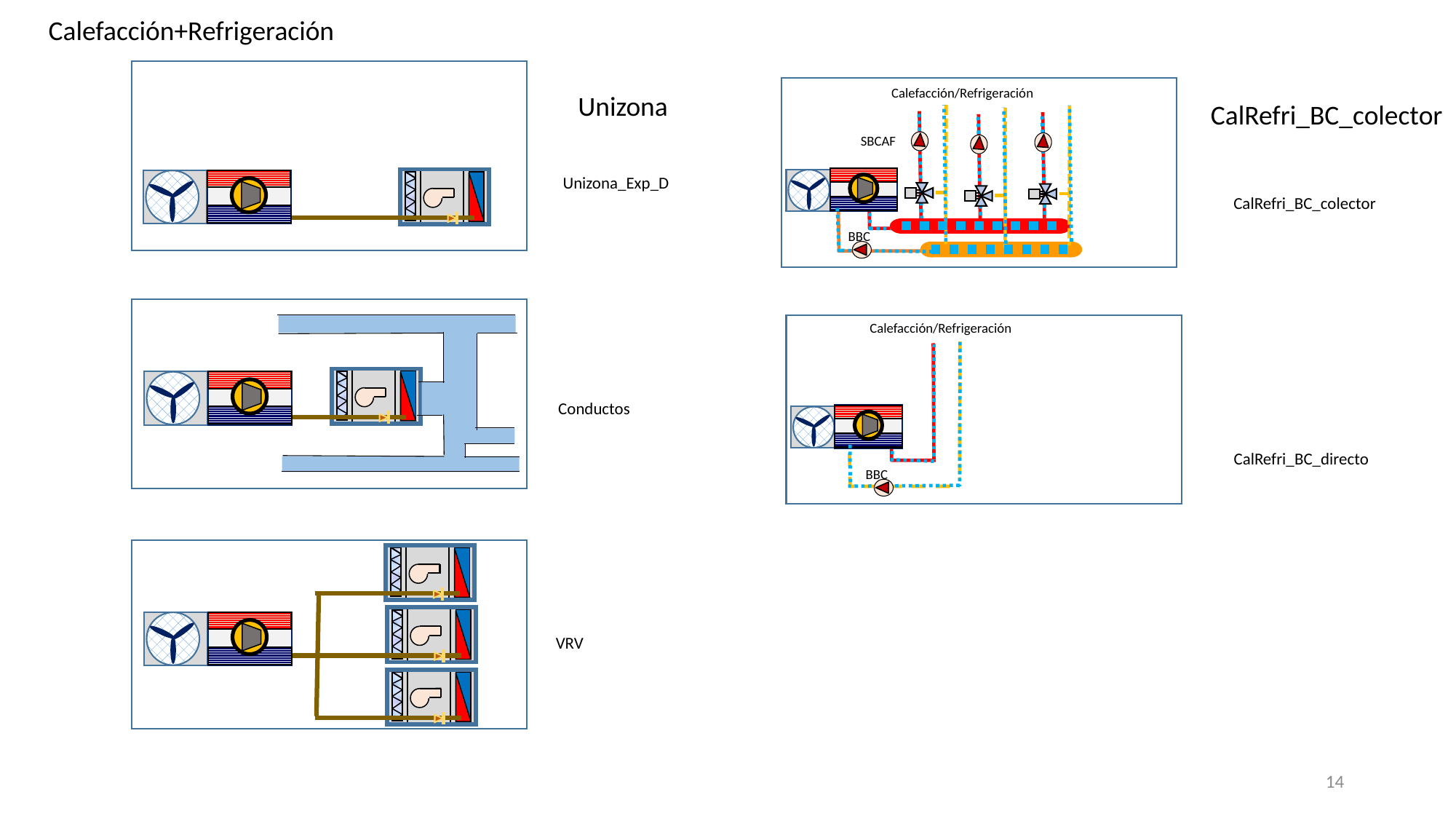

Calefacción+Refrigeración

Calefacción/Refrigeración
Unizona
CalRefri_BC_colector
SBCAF

Unizona_Exp_D

CalRefri_BC_colector

BBC

Calefacción/Refrigeración

Conductos

CalRefri_BC_directo

BBC

VRV

14